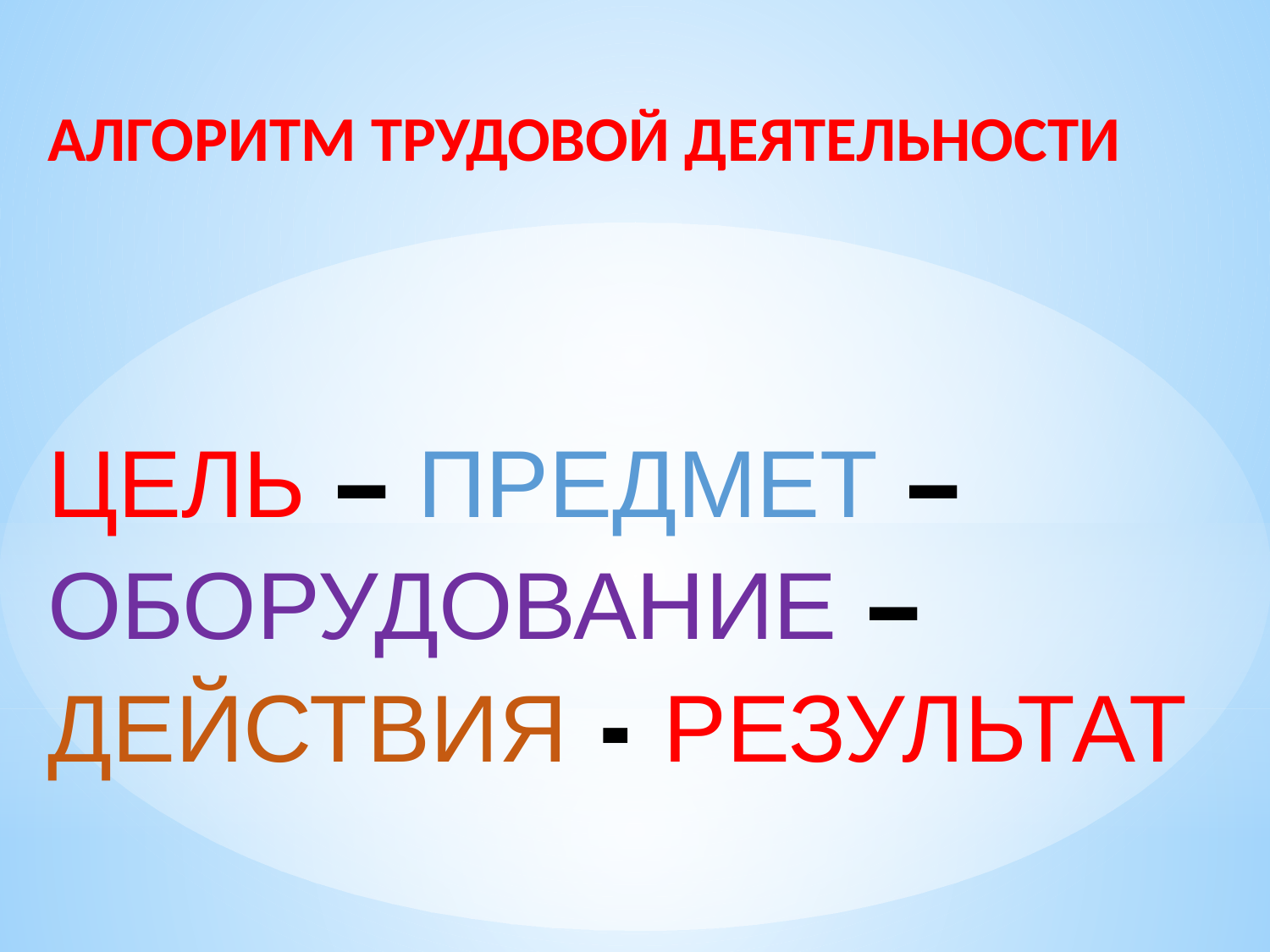

АЛГОРИТМ ТРУДОВОЙ ДЕЯТЕЛЬНОСТИ
ЦЕЛЬ – ПРЕДМЕТ – ОБОРУДОВАНИЕ – ДЕЙСТВИЯ - РЕЗУЛЬТАТ